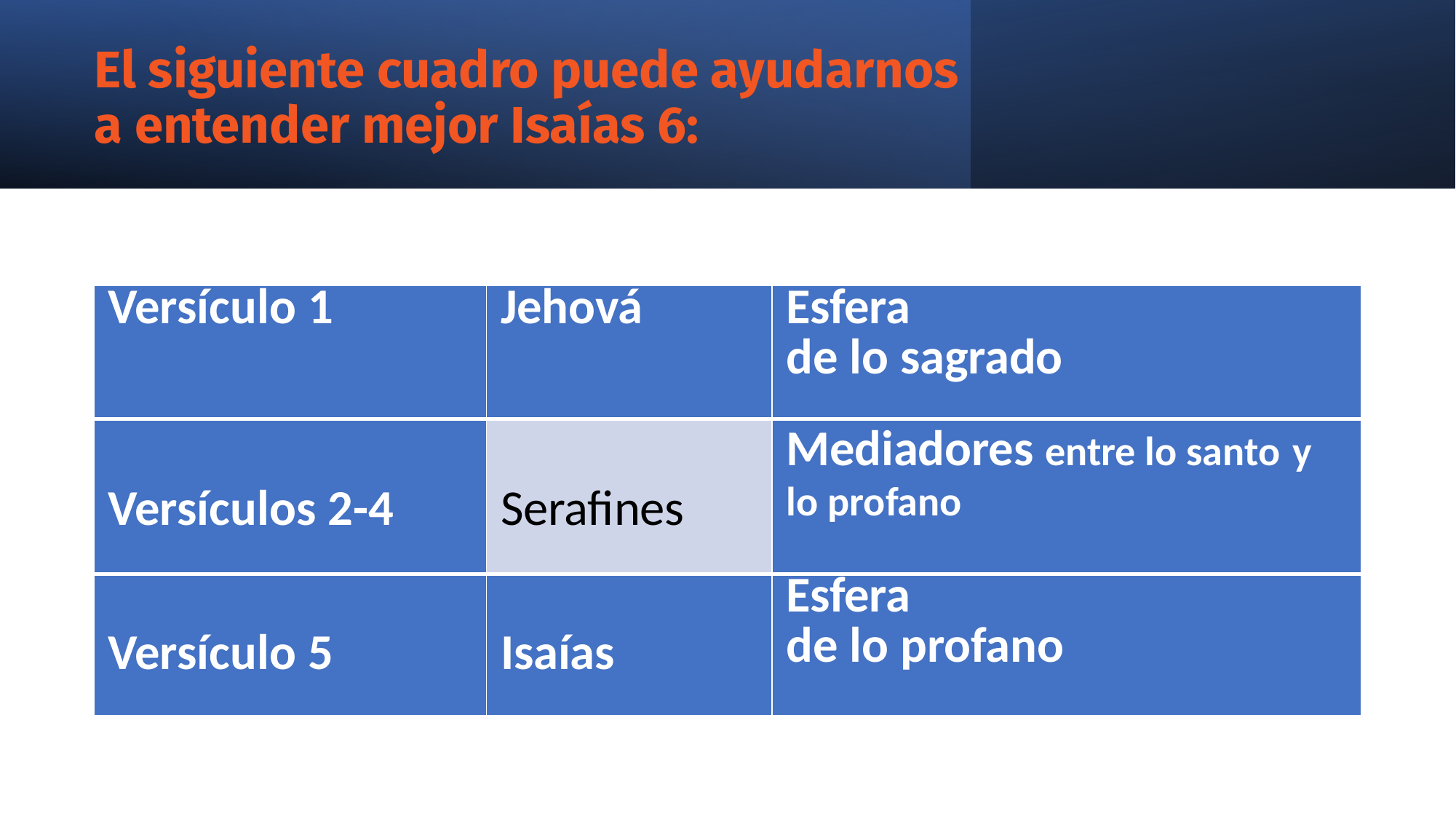

# El siguiente cuadro puede ayudarnos a entender mejor Isaías 6:
| Versículo 1 | Jehová | Esfera de lo sagrado |
| --- | --- | --- |
| Versículos 2-4 | Serafines | Mediadores entre lo santo y lo profano |
| Versículo 5 | Isaías | Esfera de lo profano |